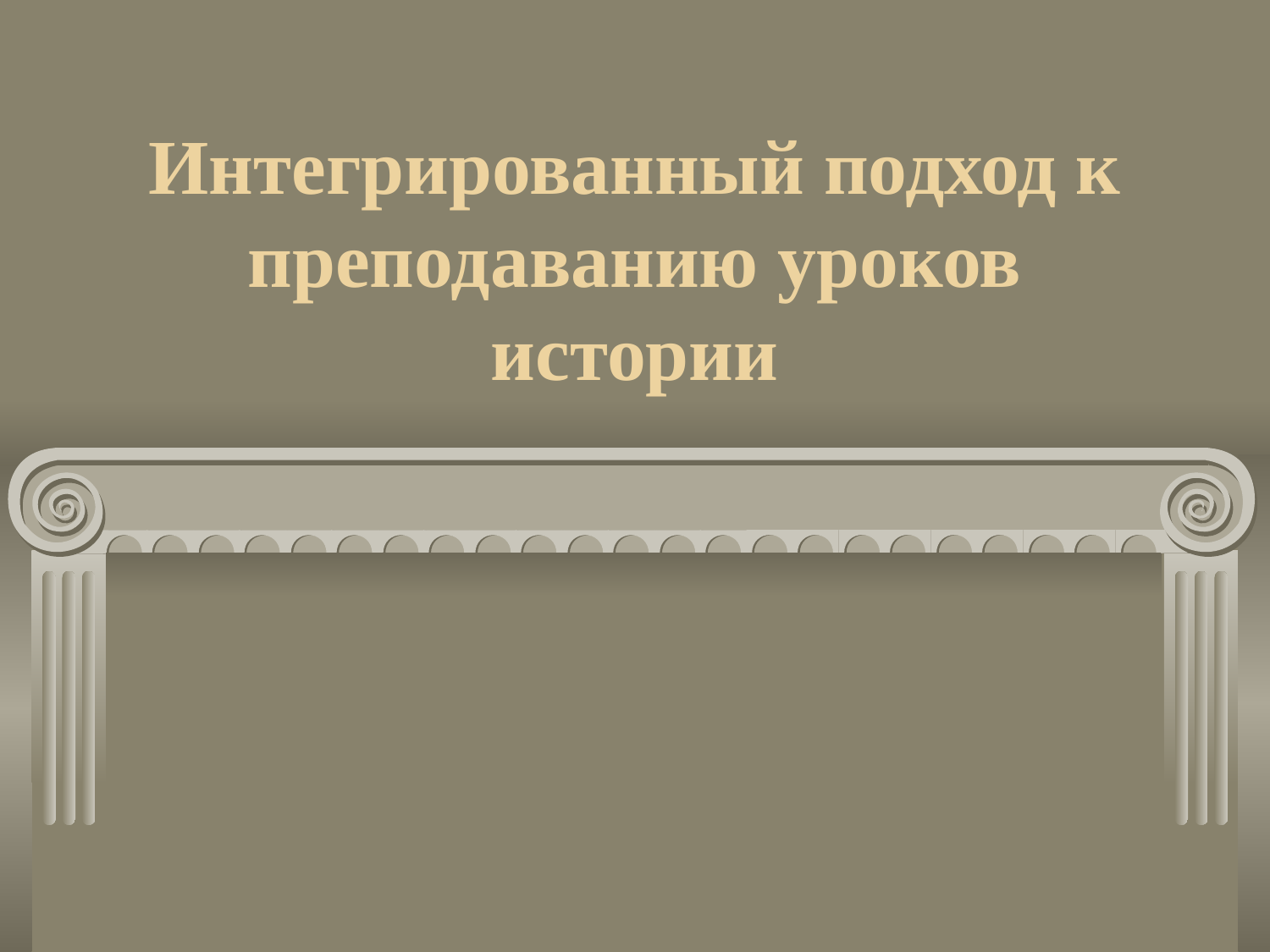

# Интегрированный подход к преподаванию уроков истории